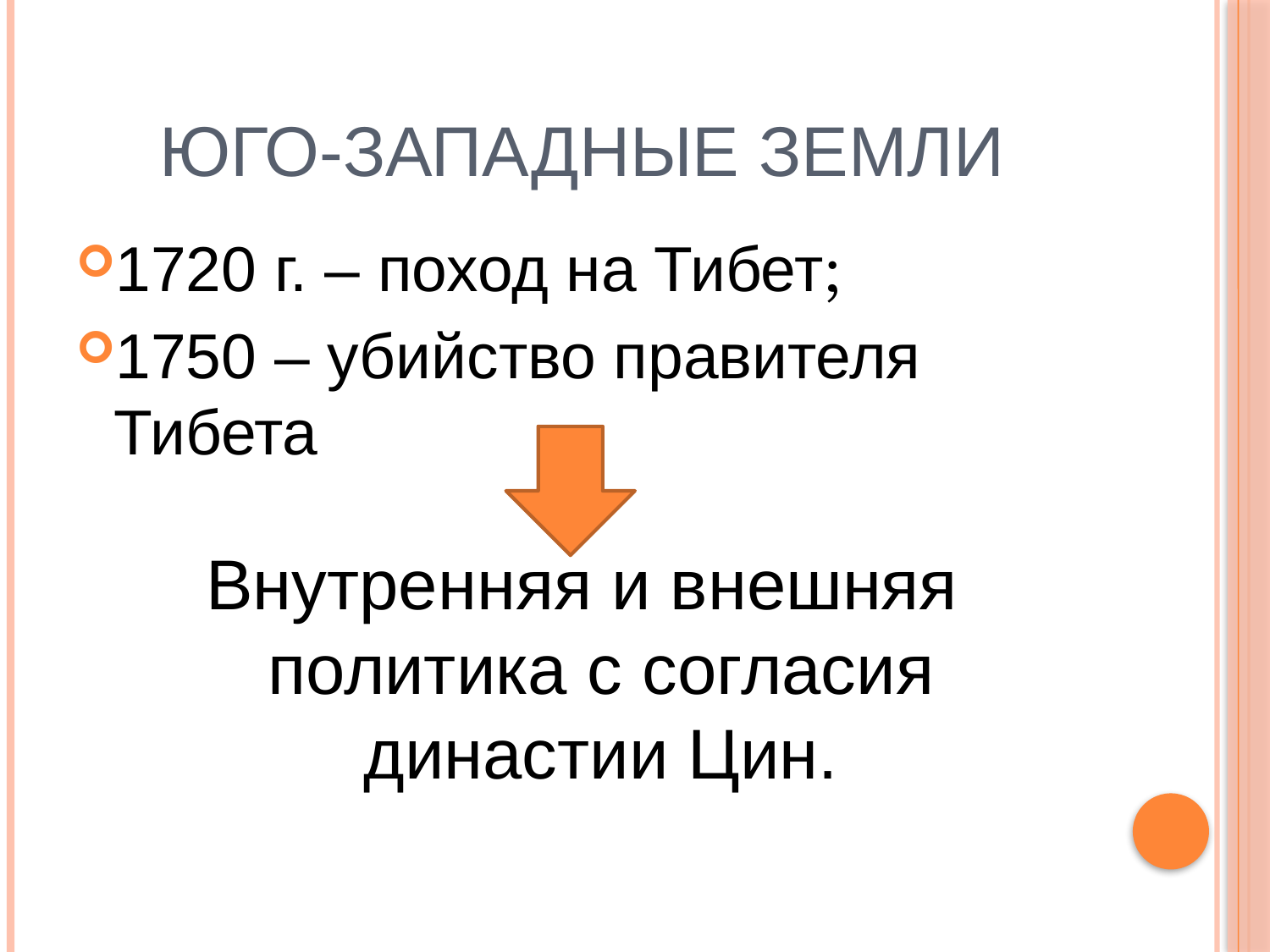

# Юго-западные земли
1720 г. – поход на Тибет;
1750 – убийство правителя Тибета

Внутренняя и внешняя политика с согласия династии Цин.